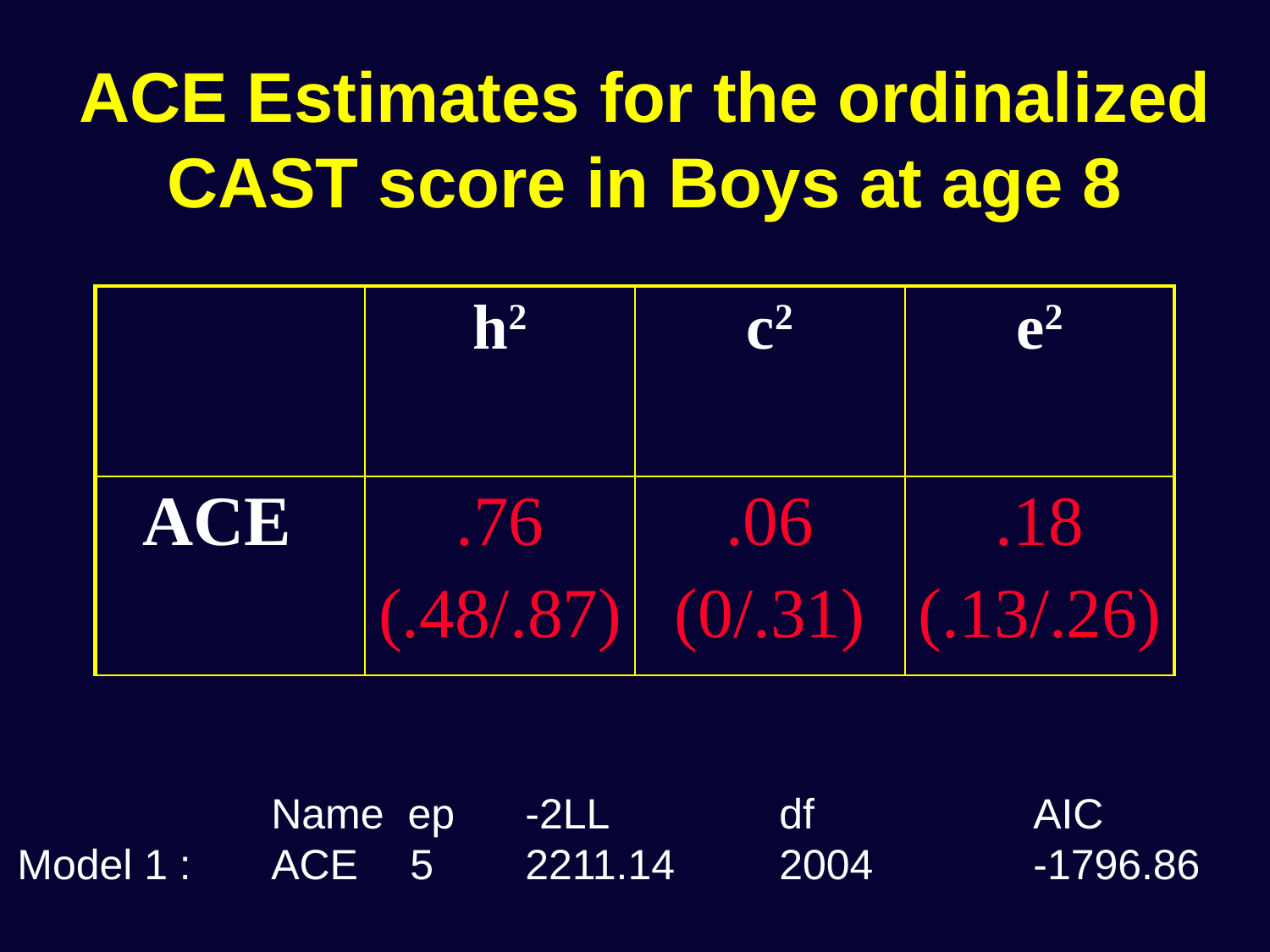

# ACE Estimates for the ordinalized CAST score in Boys at age 8
|  | h2 | c2 | e2 |
| --- | --- | --- | --- |
| ACE | .76 (.48/.87) | .06 (0/.31) | .18 (.13/.26) |
 		Name  ep	-2LL		df 		AIC
Model 1 :	ACE	 5	2211.14	2004		-1796.86